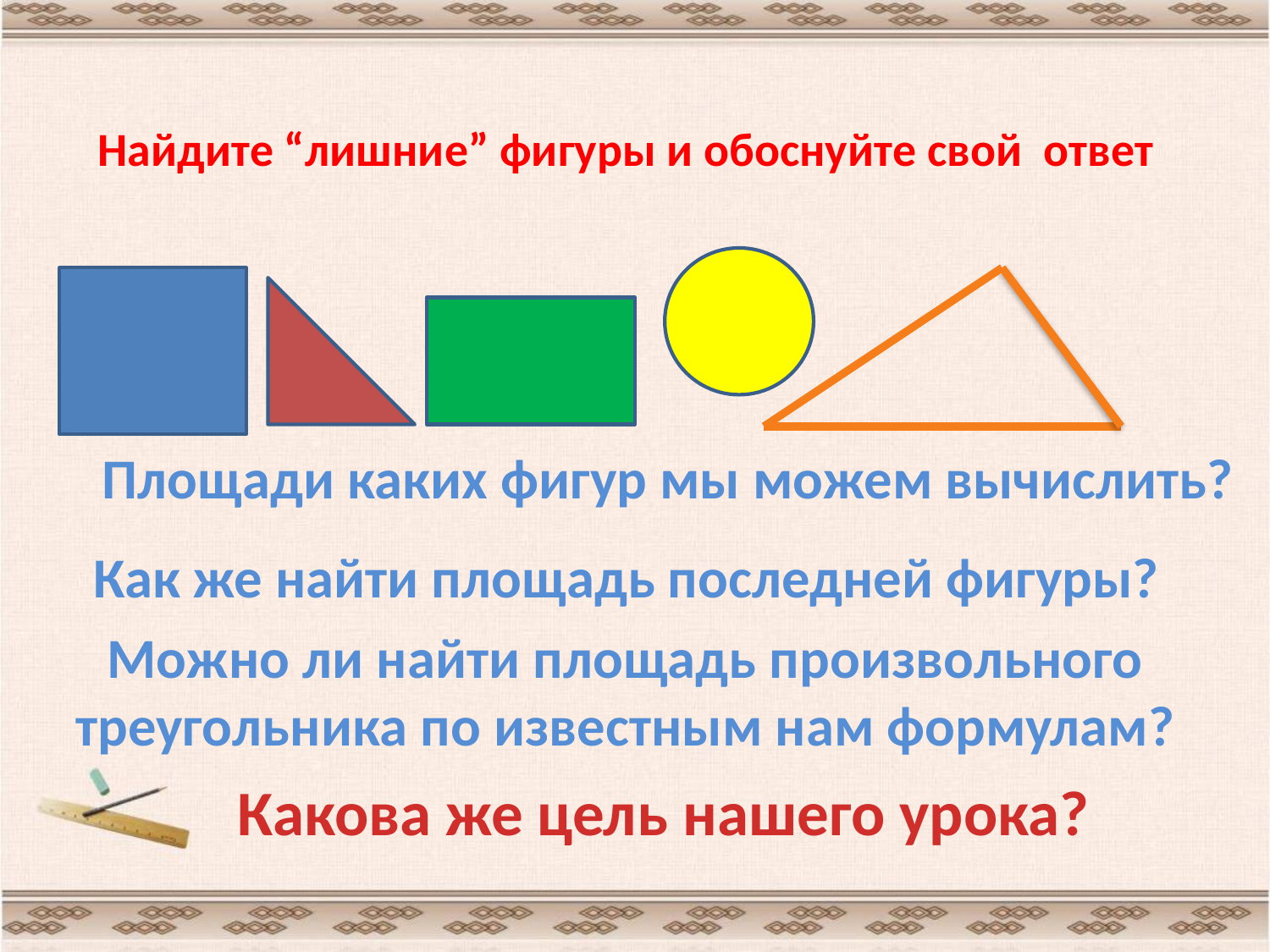

# Найдите “лишние” фигуры и обоснуйте свой  ответ

Площади каких фигур мы можем вычислить?
Как же найти площадь последней фигуры?
Можно ли найти площадь произвольного треугольника по известным нам формулам?
Какова же цель нашего урока?